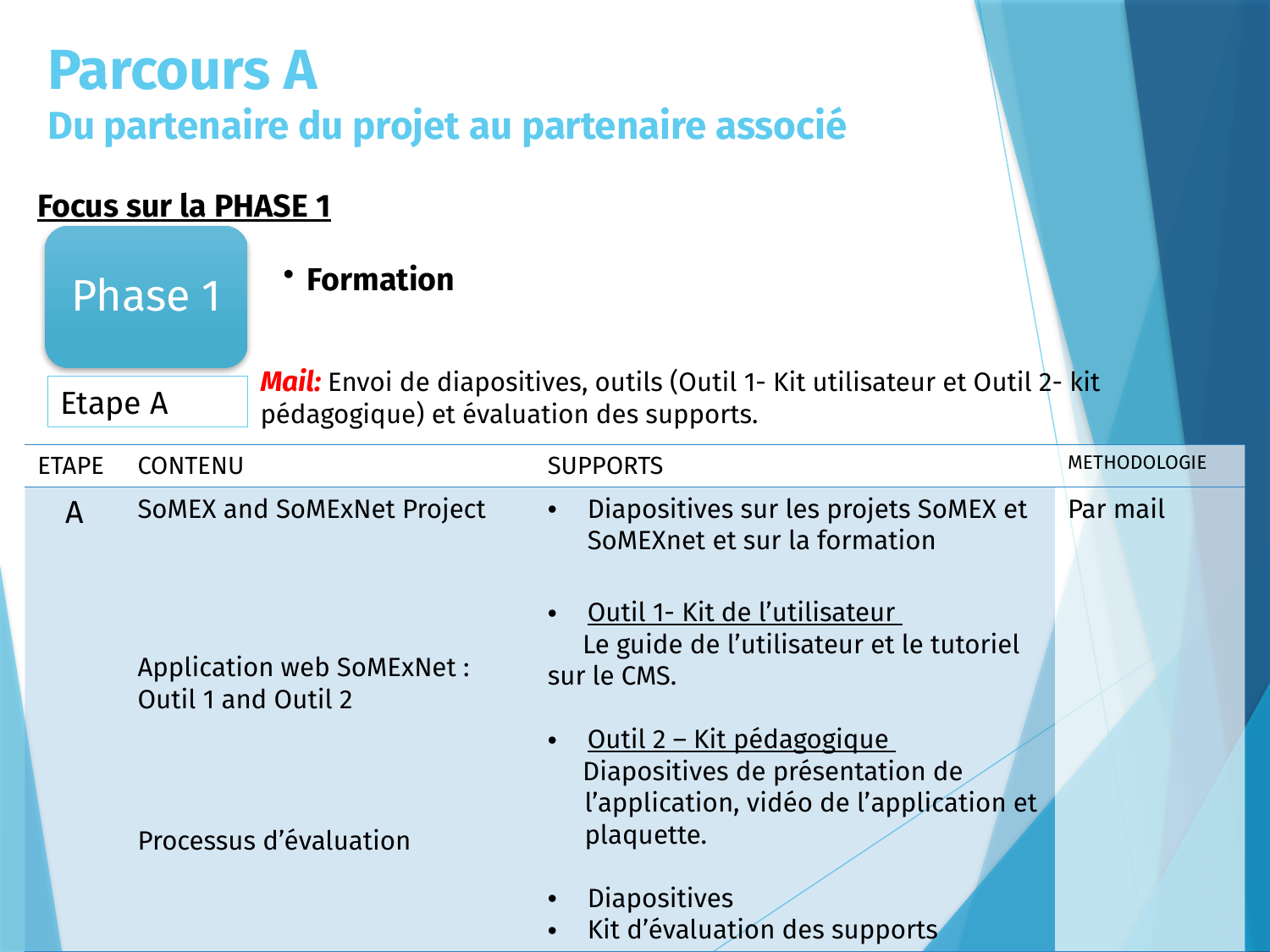

# Parcours A Du partenaire du projet au partenaire associé
Focus sur la PHASE 1

Phase 1

Formation
Mail: Envoi de diapositives, outils (Outil 1- Kit utilisateur et Outil 2- kit pédagogique) et évaluation des supports.
Etape A
| ETAPE | CONTENU | SUPPORTS | METHODOLOGIE |
| --- | --- | --- | --- |
| A | SoMEX and SoMExNet Project Application web SoMExNet : Outil 1 and Outil 2 Processus d’évaluation | Diapositives sur les projets SoMEX et SoMEXnet et sur la formation Outil 1- Kit de l’utilisateur Le guide de l’utilisateur et le tutoriel sur le CMS. Outil 2 – Kit pédagogique Diapositives de présentation de l’application, vidéo de l’application et plaquette. Diapositives Kit d’évaluation des supports | Par mail |